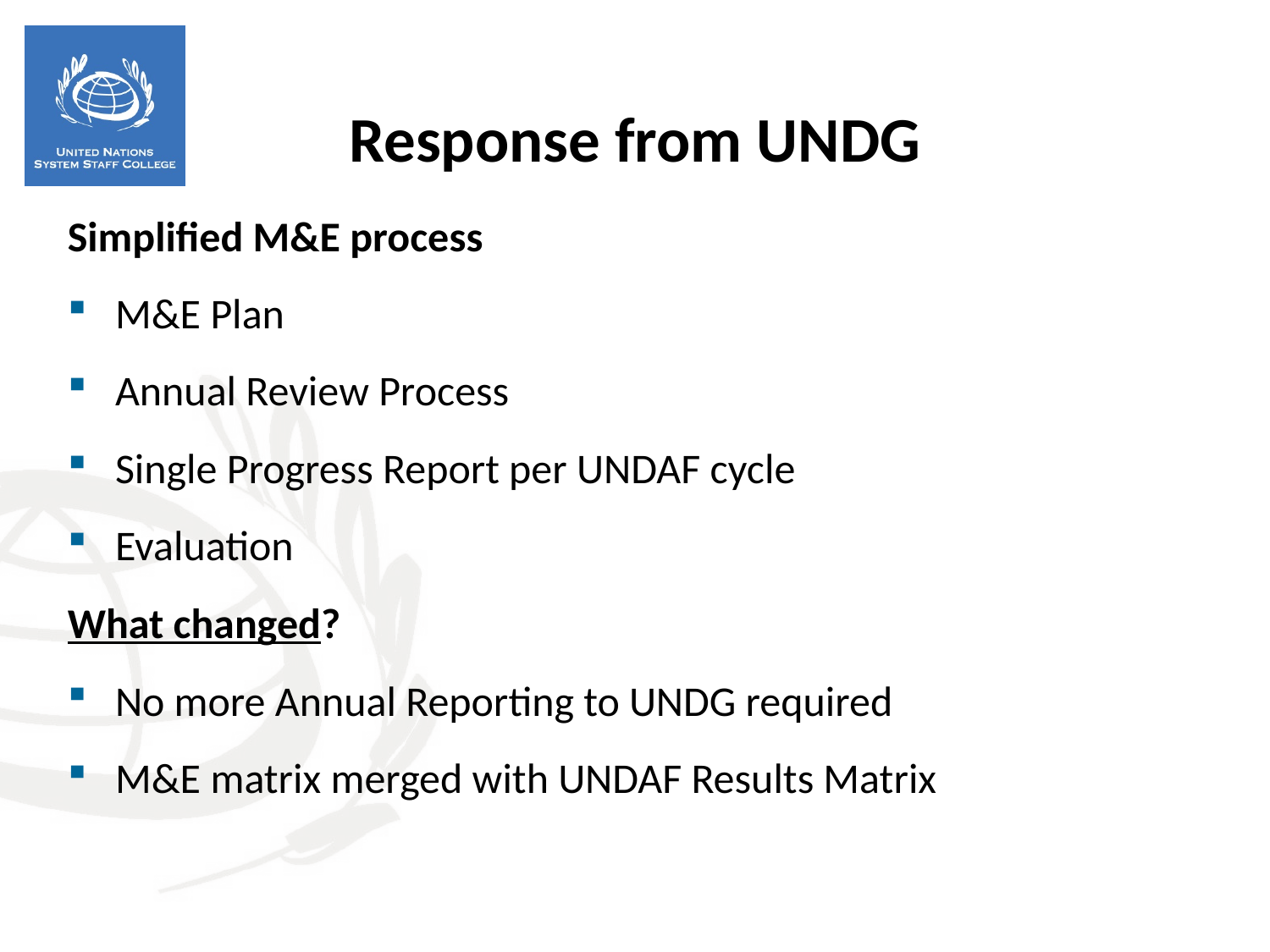

Response from UNDG

Simplified M&E process
M&E Plan
Annual Review Process
Single Progress Report per UNDAF cycle
Evaluation
What changed?
No more Annual Reporting to UNDG required
M&E matrix merged with UNDAF Results Matrix